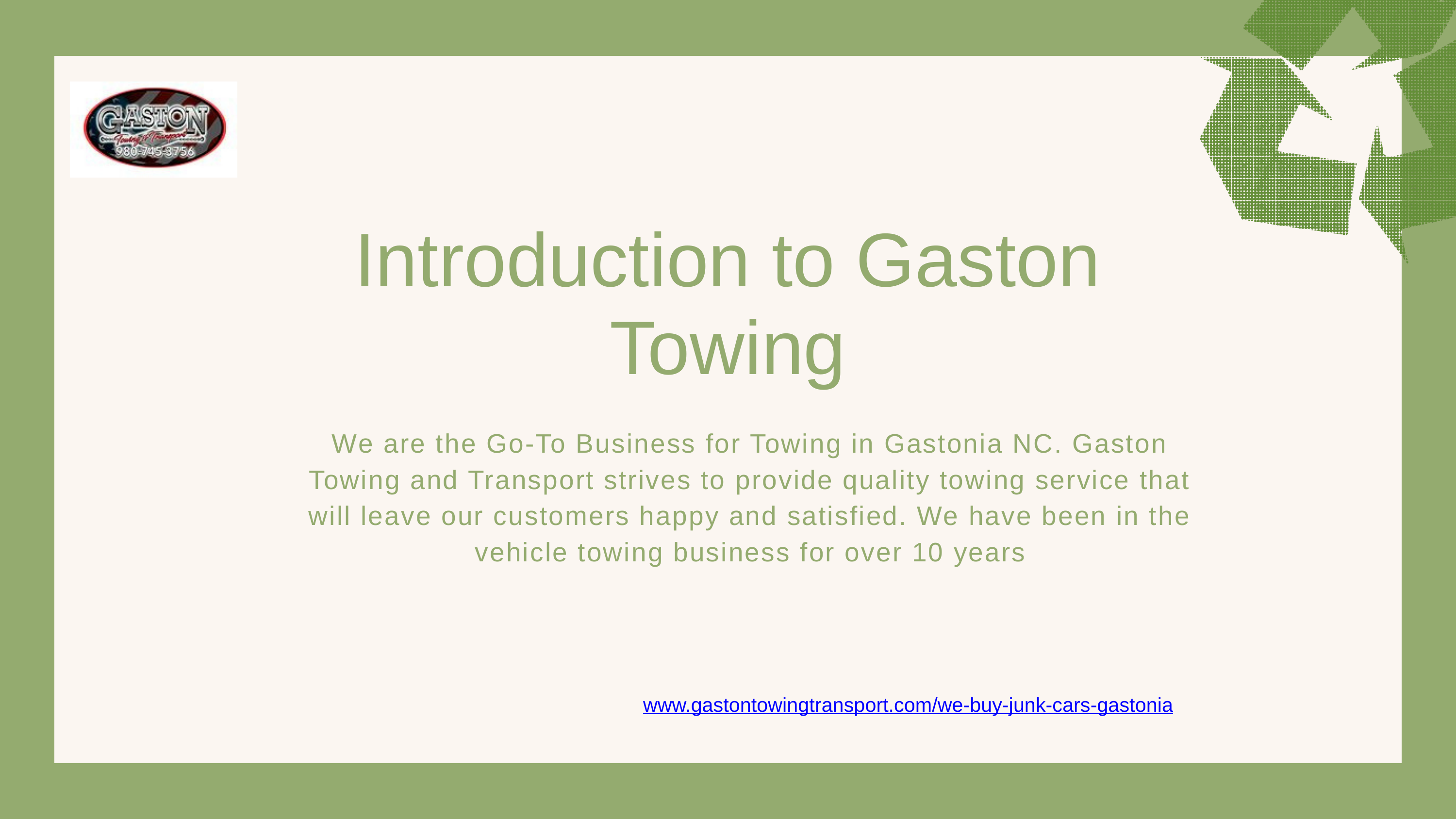

Introduction to Gaston Towing
We are the Go-To Business for Towing in Gastonia NC. Gaston Towing and Transport strives to provide quality towing service that will leave our customers happy and satisfied. We have been in the vehicle towing business for over 10 years

www.gastontowingtransport.com/we-buy-junk-cars-gastonia